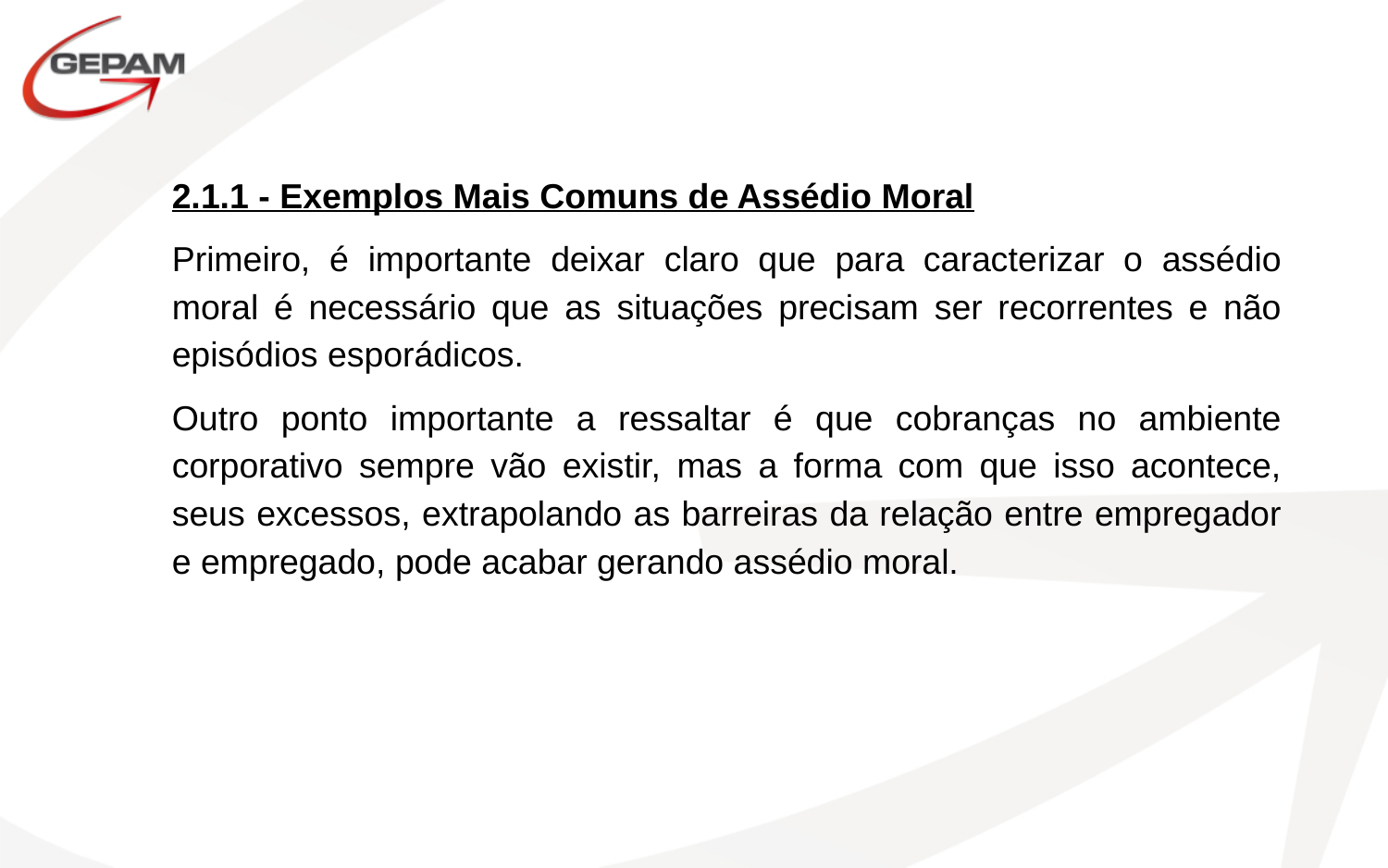

2.1.1 - Exemplos Mais Comuns de Assédio Moral
Primeiro, é importante deixar claro que para caracterizar o assédio moral é necessário que as situações precisam ser recorrentes e não episódios esporádicos.
Outro ponto importante a ressaltar é que cobranças no ambiente corporativo sempre vão existir, mas a forma com que isso acontece, seus excessos, extrapolando as barreiras da relação entre empregador e empregado, pode acabar gerando assédio moral.